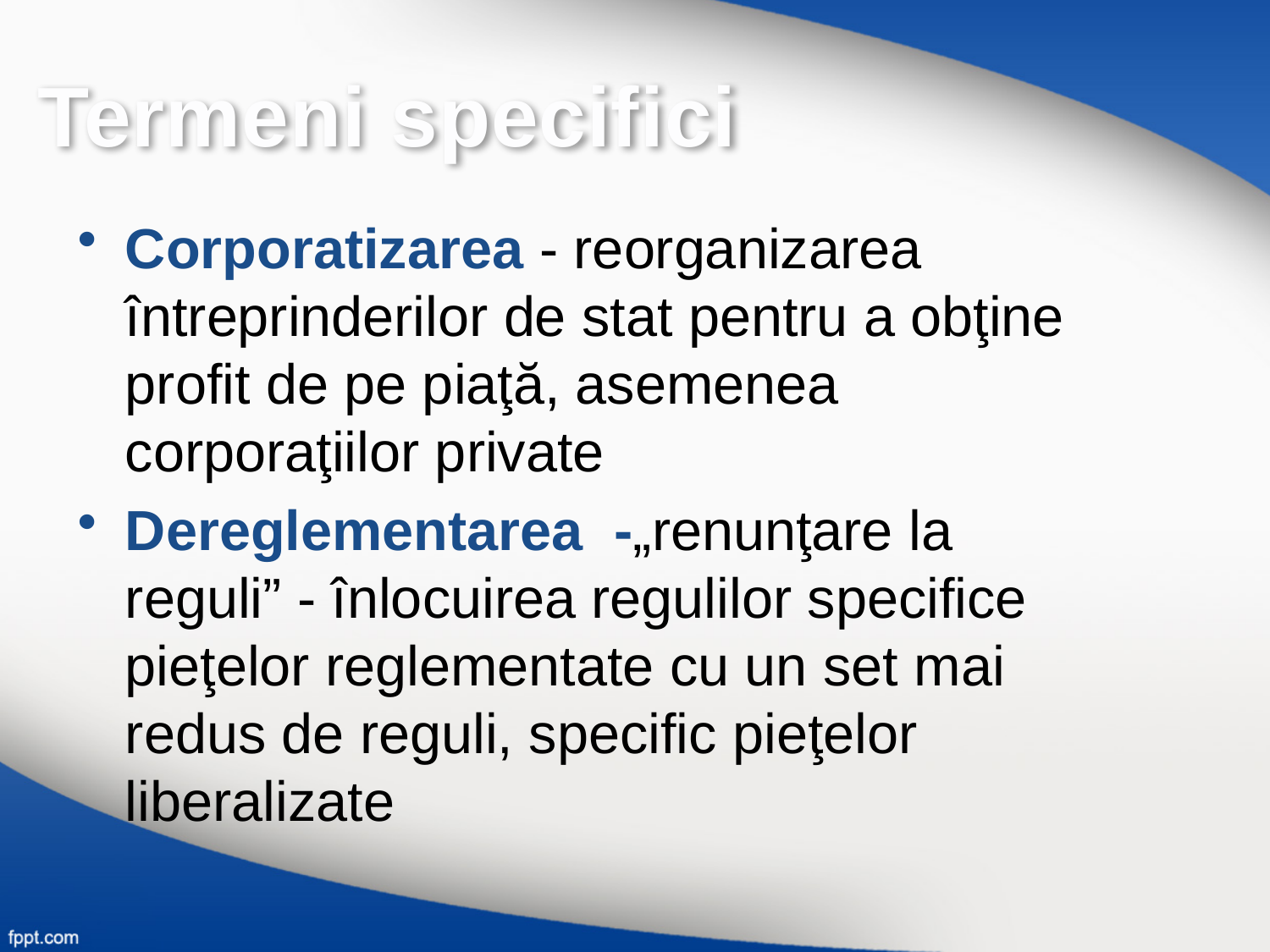

Termeni specifici
Corporatizarea - reorganizarea întreprinderilor de stat pentru a obţine profit de pe piaţă, asemenea corporaţiilor private
Dereglementarea  -„renunţare la reguli” - înlocuirea regulilor specifice pieţelor reglementate cu un set mai redus de reguli, specific pieţelor liberalizate